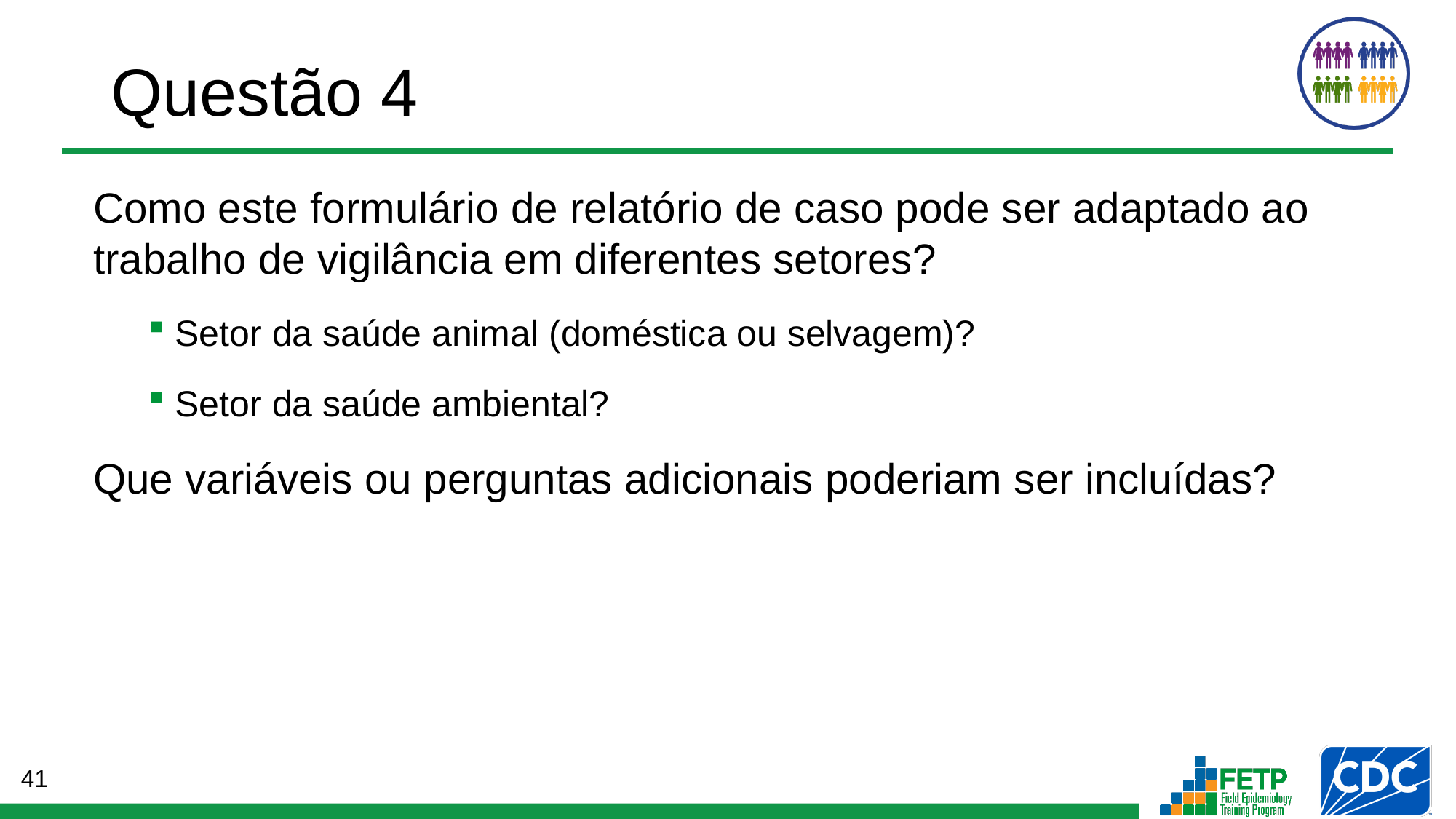

# Questão 4
Como este formulário de relatório de caso pode ser adaptado ao trabalho de vigilância em diferentes setores?
Setor da saúde animal (doméstica ou selvagem)?
Setor da saúde ambiental?
Que variáveis ou perguntas adicionais poderiam ser incluídas?